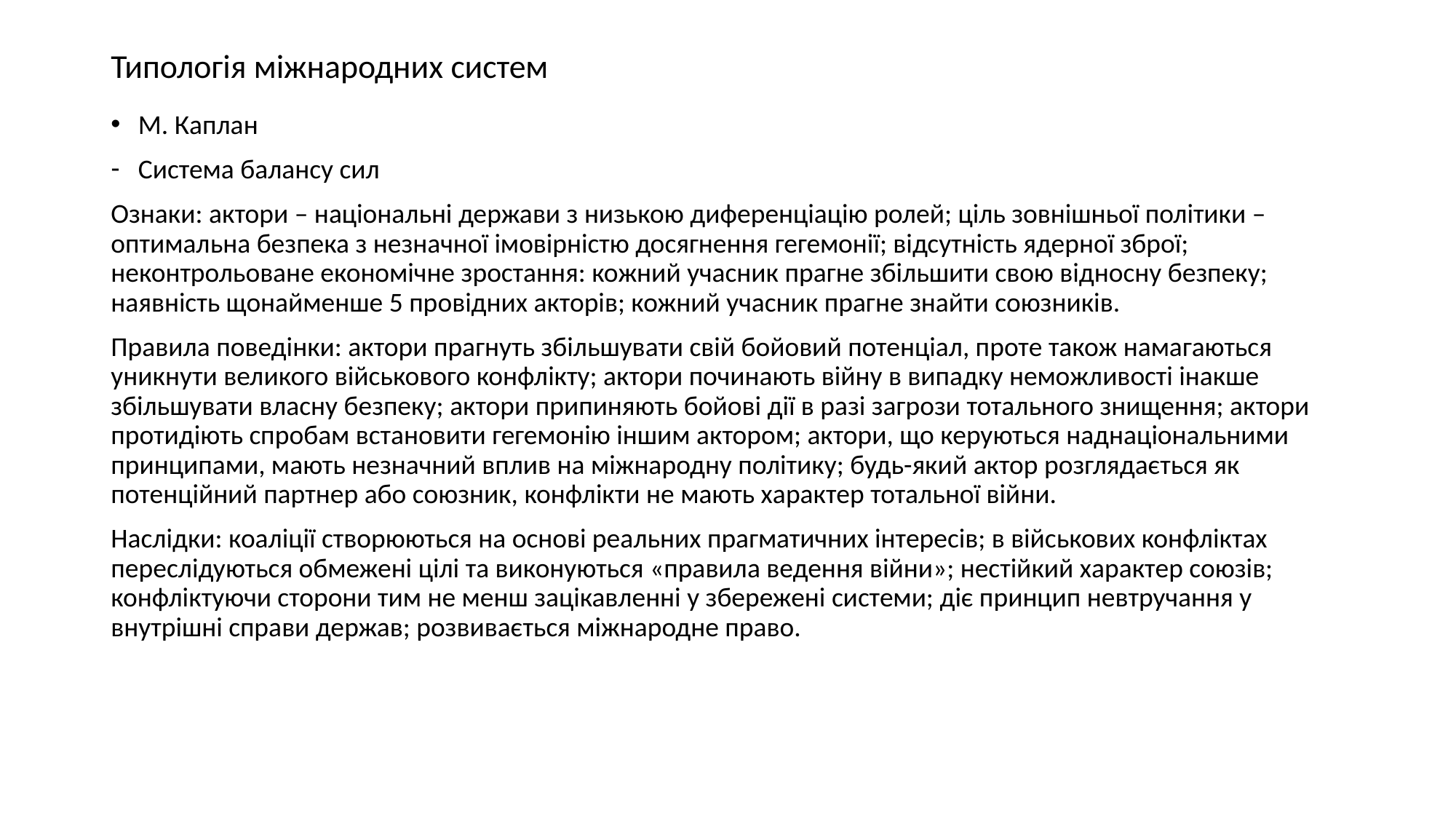

# Типологія міжнародних систем
М. Каплан
Система балансу сил
Ознаки: актори – національні держави з низькою диференціацію ролей; ціль зовнішньої політики – оптимальна безпека з незначної імовірністю досягнення гегемонії; відсутність ядерної зброї; неконтрольоване економічне зростання: кожний учасник прагне збільшити свою відносну безпеку; наявність щонайменше 5 провідних акторів; кожний учасник прагне знайти союзників.
Правила поведінки: актори прагнуть збільшувати свій бойовий потенціал, проте також намагаються уникнути великого військового конфлікту; актори починають війну в випадку неможливості інакше збільшувати власну безпеку; актори припиняють бойові дії в разі загрози тотального знищення; актори протидіють спробам встановити гегемонію іншим актором; актори, що керуються наднаціональними принципами, мають незначний вплив на міжнародну політику; будь-який актор розглядається як потенційний партнер або союзник, конфлікти не мають характер тотальної війни.
Наслідки: коаліції створюються на основі реальних прагматичних інтересів; в військових конфліктах переслідуються обмежені цілі та виконуються «правила ведення війни»; нестійкий характер союзів; конфліктуючи сторони тим не менш зацікавленні у збережені системи; діє принцип невтручання у внутрішні справи держав; розвивається міжнародне право.